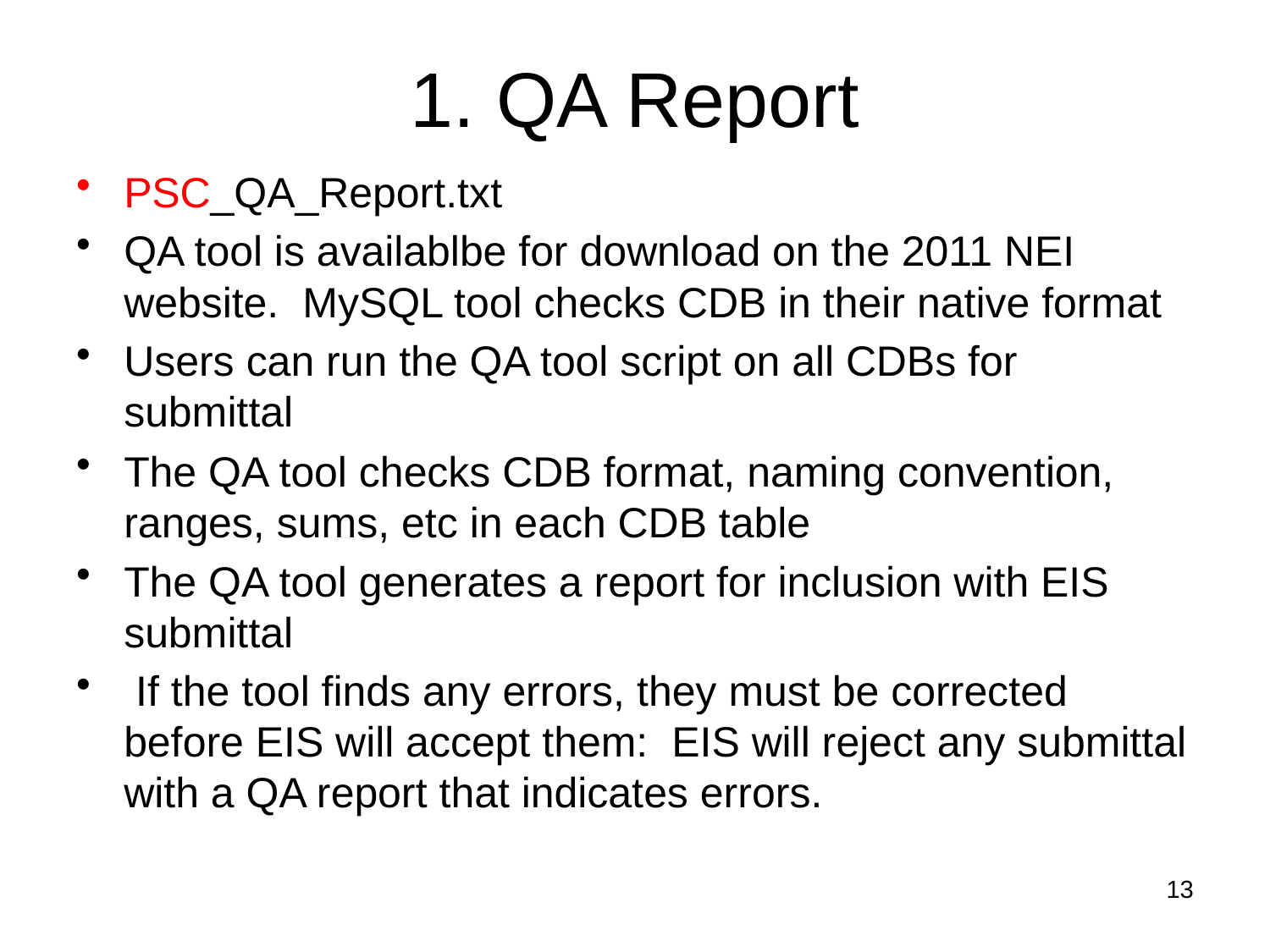

# 1. QA Report
PSC_QA_Report.txt
QA tool is availablbe for download on the 2011 NEI website.  MySQL tool checks CDB in their native format
Users can run the QA tool script on all CDBs for submittal
The QA tool checks CDB format, naming convention, ranges, sums, etc in each CDB table
The QA tool generates a report for inclusion with EIS submittal
 If the tool finds any errors, they must be corrected before EIS will accept them:  EIS will reject any submittal with a QA report that indicates errors.
13